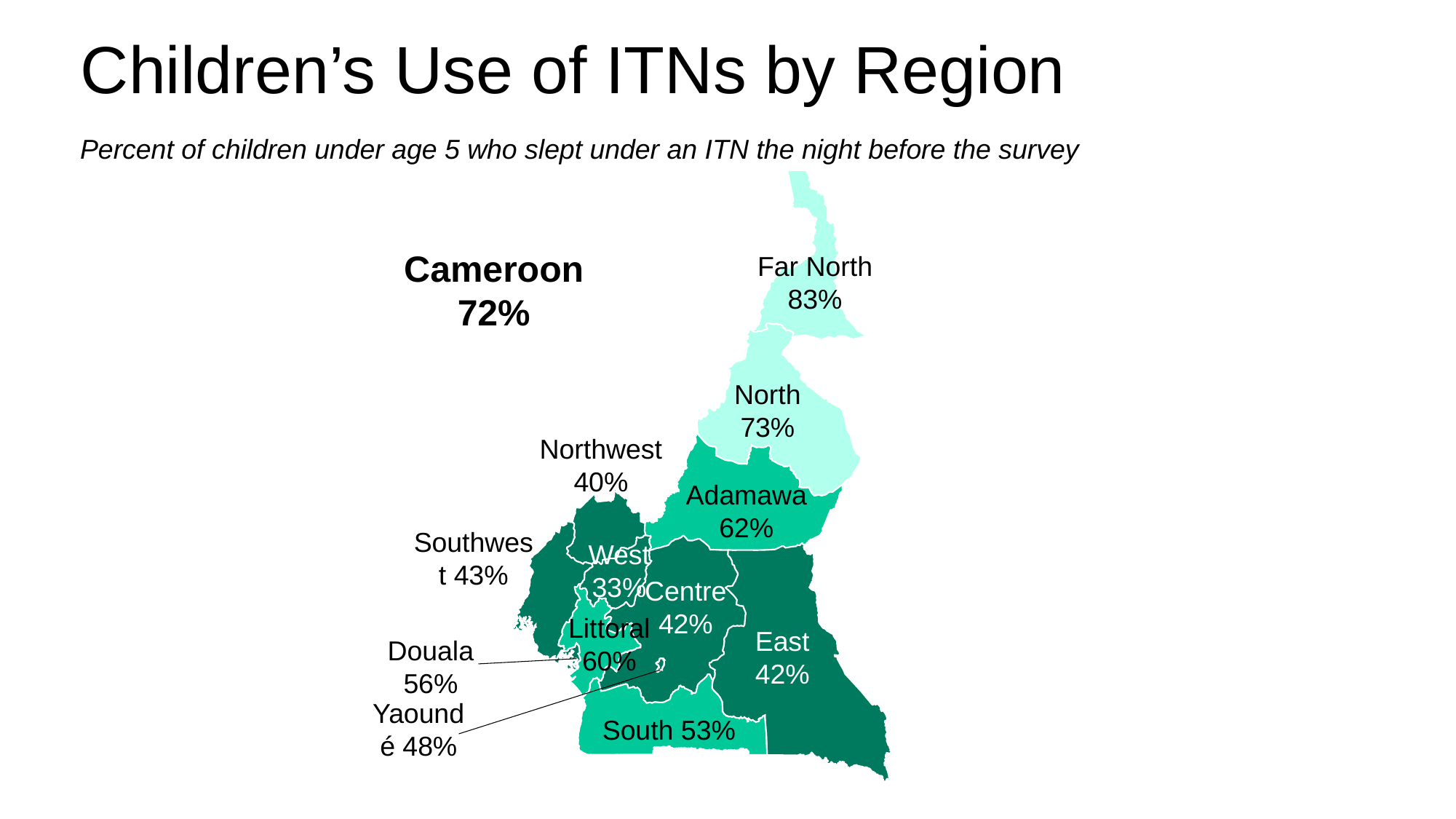

# Children’s Use of ITNs by Region
Percent of children under age 5 who slept under an ITN the night before the survey

Cameroon
72%
Far North 83%
North 73%
Northwest 40%
Adamawa 62%
Southwest 43%
West 33%
Centre 42%
Littoral 60%
East 42%
Douala
56%
Yaoundé 48%
South 53%